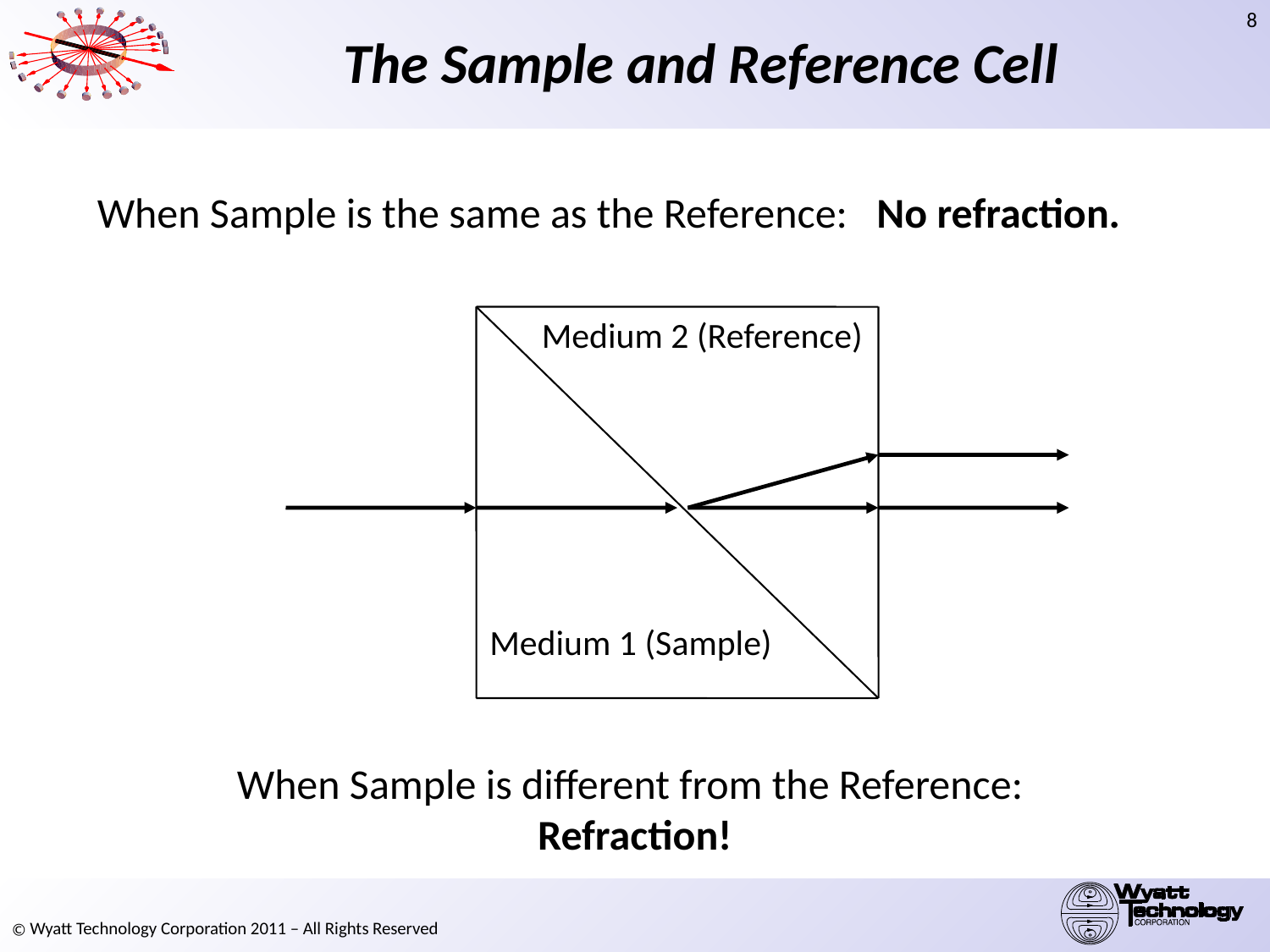

# The Sample and Reference Cell
When Sample is the same as the Reference:   No refraction.

Medium 2 (Reference)

Medium 1 (Sample)

When Sample is different from the Reference:  Refraction!